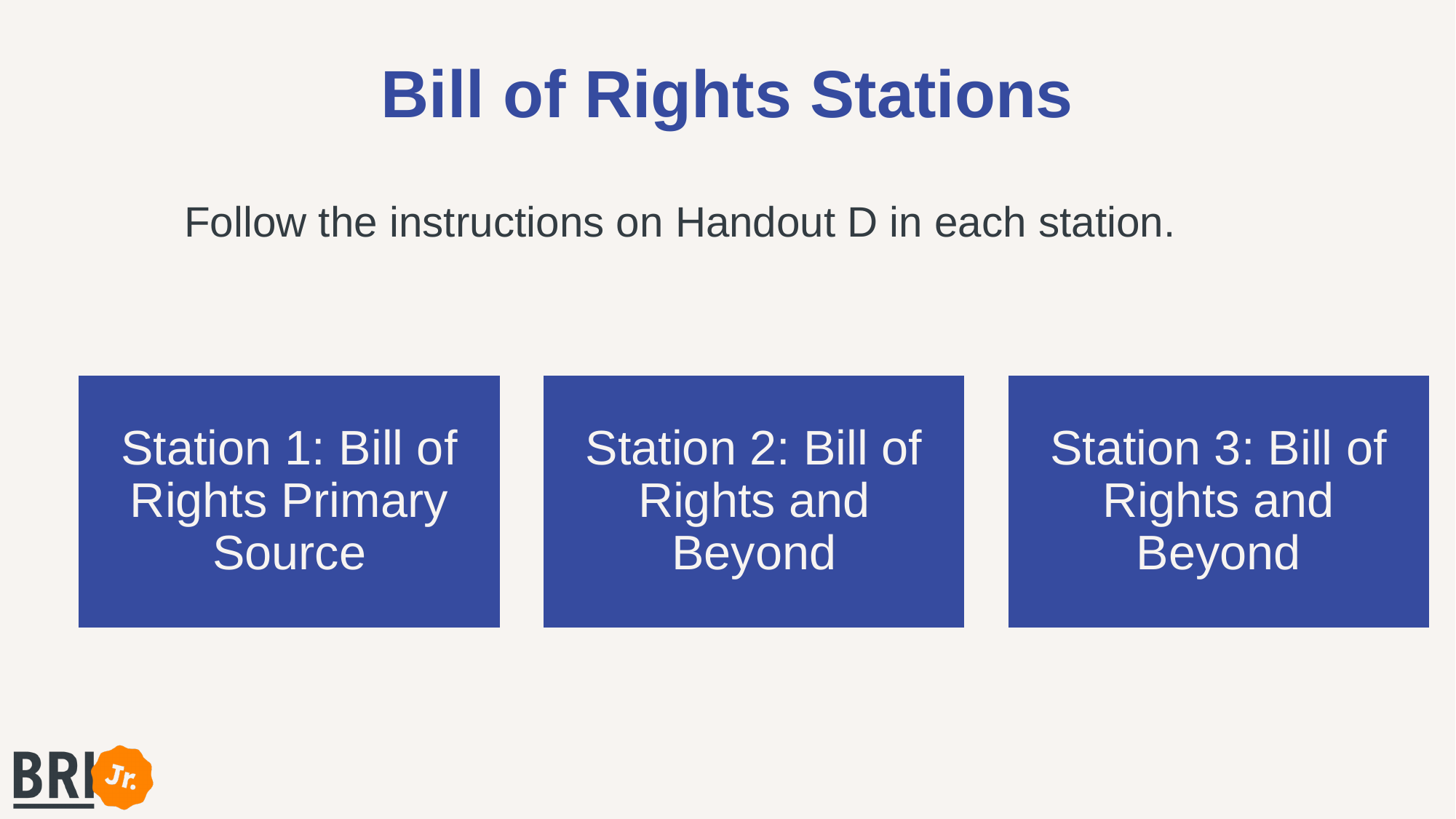

# Bill of Rights Stations
Follow the instructions on Handout D in each station.

Station 1: Bill of Rights Primary Source
Station 2: Bill of Rights and Beyond
Station 3: Bill of Rights and Beyond